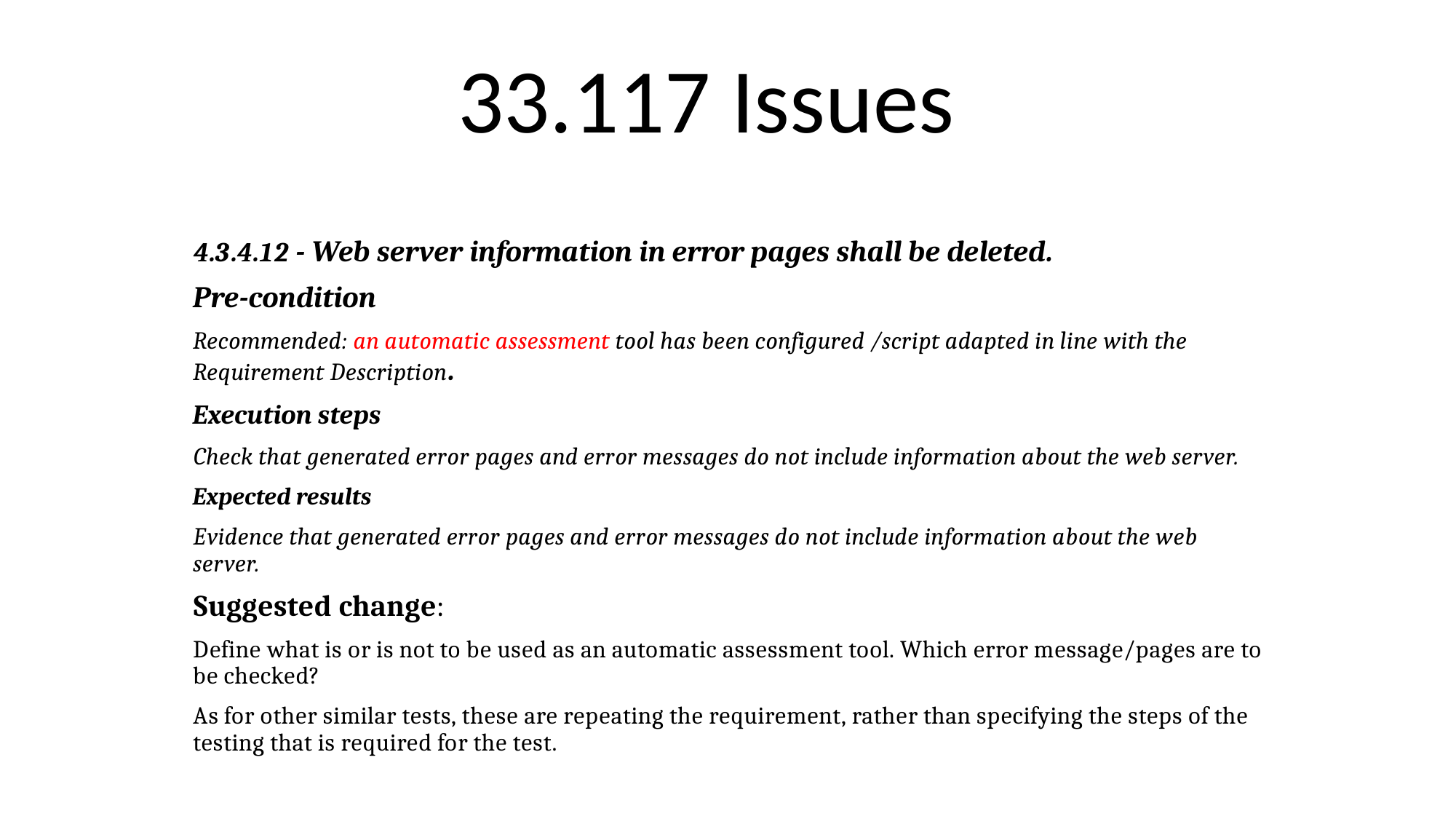

# 33.117 Issues
4.3.4.12 - Web server information in error pages shall be deleted.
Pre-condition
Recommended: an automatic assessment tool has been configured /script adapted in line with the Requirement Description.
Execution steps
Check that generated error pages and error messages do not include information about the web server.
Expected results
Evidence that generated error pages and error messages do not include information about the web server.
Suggested change:
Define what is or is not to be used as an automatic assessment tool. Which error message/pages are to be checked?
As for other similar tests, these are repeating the requirement, rather than specifying the steps of the testing that is required for the test.